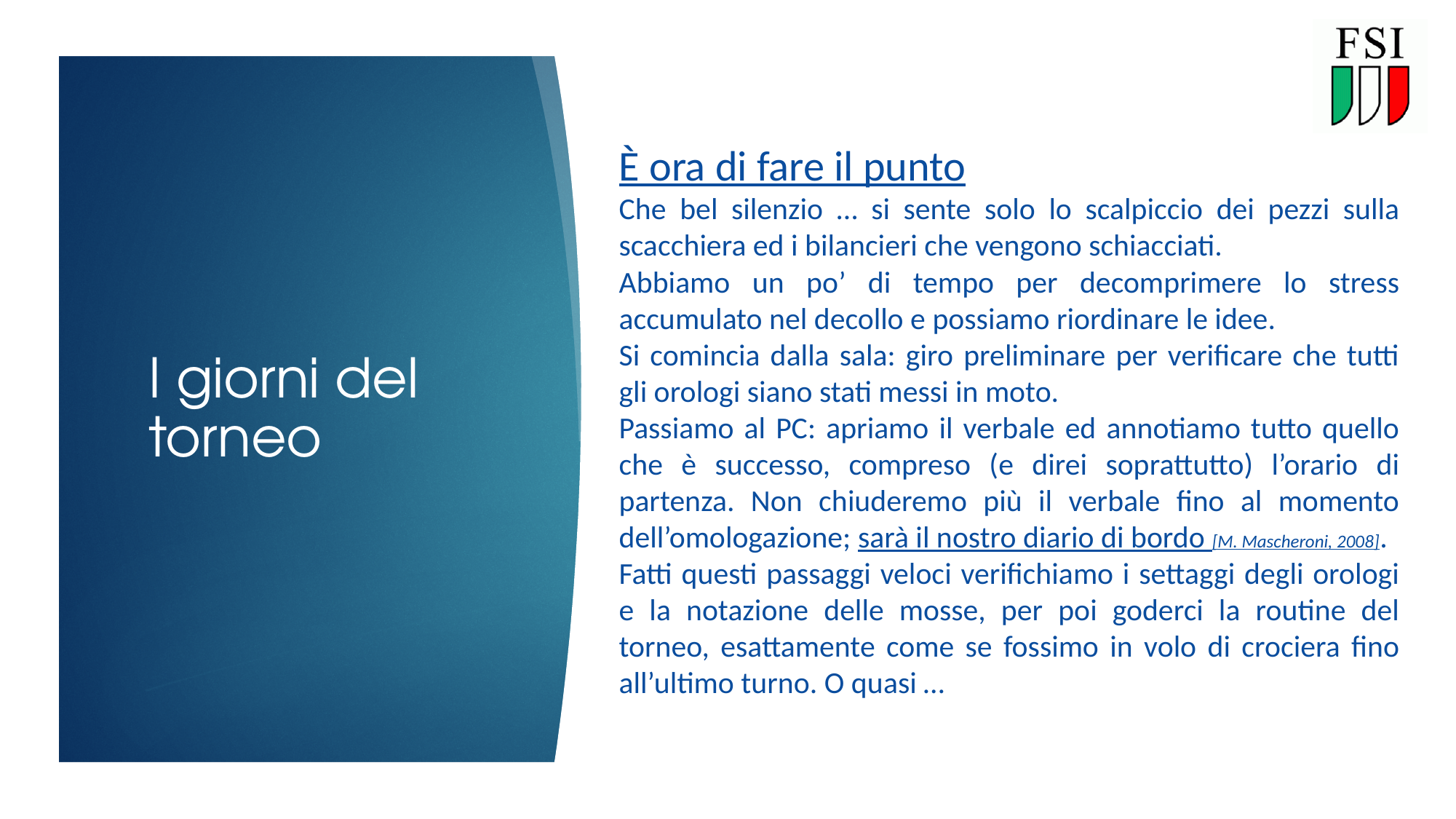

20
È ora di fare il punto
Che bel silenzio … si sente solo lo scalpiccio dei pezzi sulla scacchiera ed i bilancieri che vengono schiacciati.
Abbiamo un po’ di tempo per decomprimere lo stress accumulato nel decollo e possiamo riordinare le idee.
Si comincia dalla sala: giro preliminare per verificare che tutti gli orologi siano stati messi in moto.
Passiamo al PC: apriamo il verbale ed annotiamo tutto quello che è successo, compreso (e direi soprattutto) l’orario di partenza. Non chiuderemo più il verbale fino al momento dell’omologazione; sarà il nostro diario di bordo [M. Mascheroni, 2008].
Fatti questi passaggi veloci verifichiamo i settaggi degli orologi e la notazione delle mosse, per poi goderci la routine del torneo, esattamente come se fossimo in volo di crociera fino all’ultimo turno. O quasi …
# I giorni del torneo